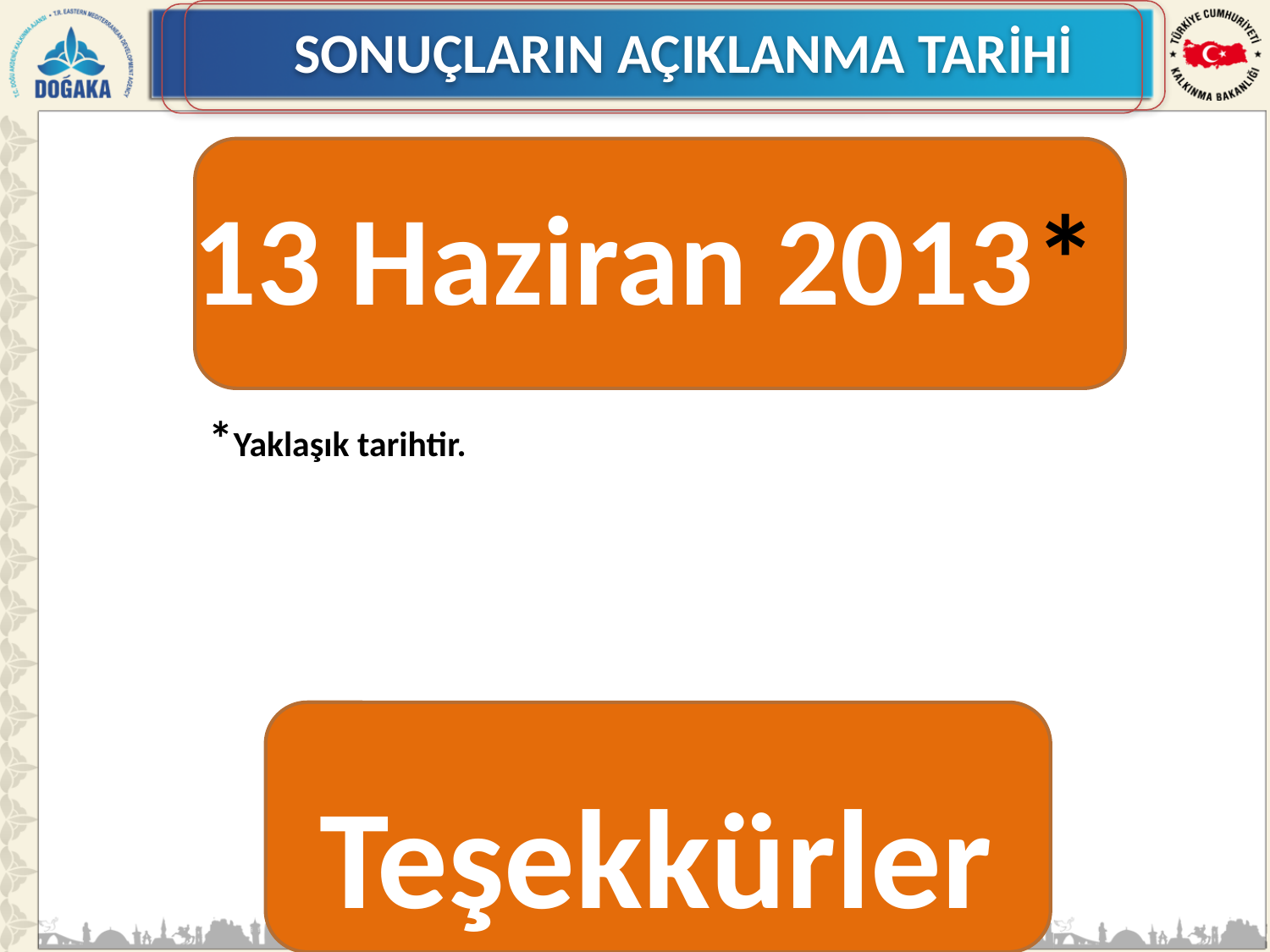

SONUÇLARIN AÇIKLANMA TARİHİ

13 Haziran 2013*
*Yaklaşık tarihtir.

Teşekkürler

43